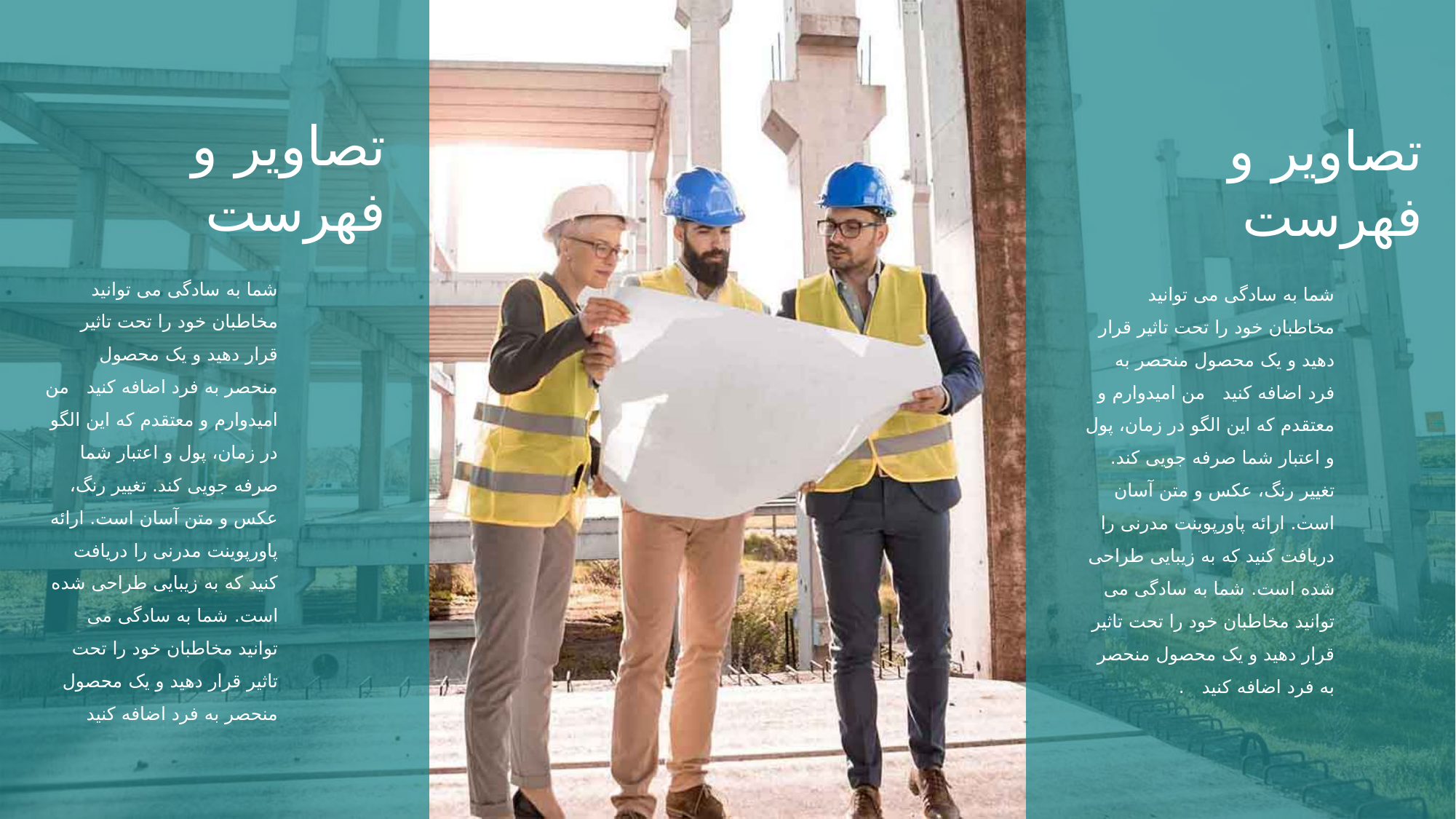

تصاویر و فهرست
شما به سادگی می توانید مخاطبان خود را تحت تاثیر قرار دهید و یک محصول منحصر به فرد اضافه کنید   من امیدوارم و معتقدم که این الگو در زمان، پول و اعتبار شما صرفه جویی کند. تغییر رنگ، عکس و متن آسان است. ارائه پاورپوینت مدرنی را دریافت کنید که به زیبایی طراحی شده است. شما به سادگی می توانید مخاطبان خود را تحت تاثیر قرار دهید و یک محصول منحصر به فرد اضافه کنید
تصاویر و فهرست
شما به سادگی می توانید مخاطبان خود را تحت تاثیر قرار دهید و یک محصول منحصر به فرد اضافه کنید   من امیدوارم و معتقدم که این الگو در زمان، پول و اعتبار شما صرفه جویی کند. تغییر رنگ، عکس و متن آسان است. ارائه پاورپوینت مدرنی را دریافت کنید که به زیبایی طراحی شده است. شما به سادگی می توانید مخاطبان خود را تحت تاثیر قرار دهید و یک محصول منحصر به فرد اضافه کنید   .